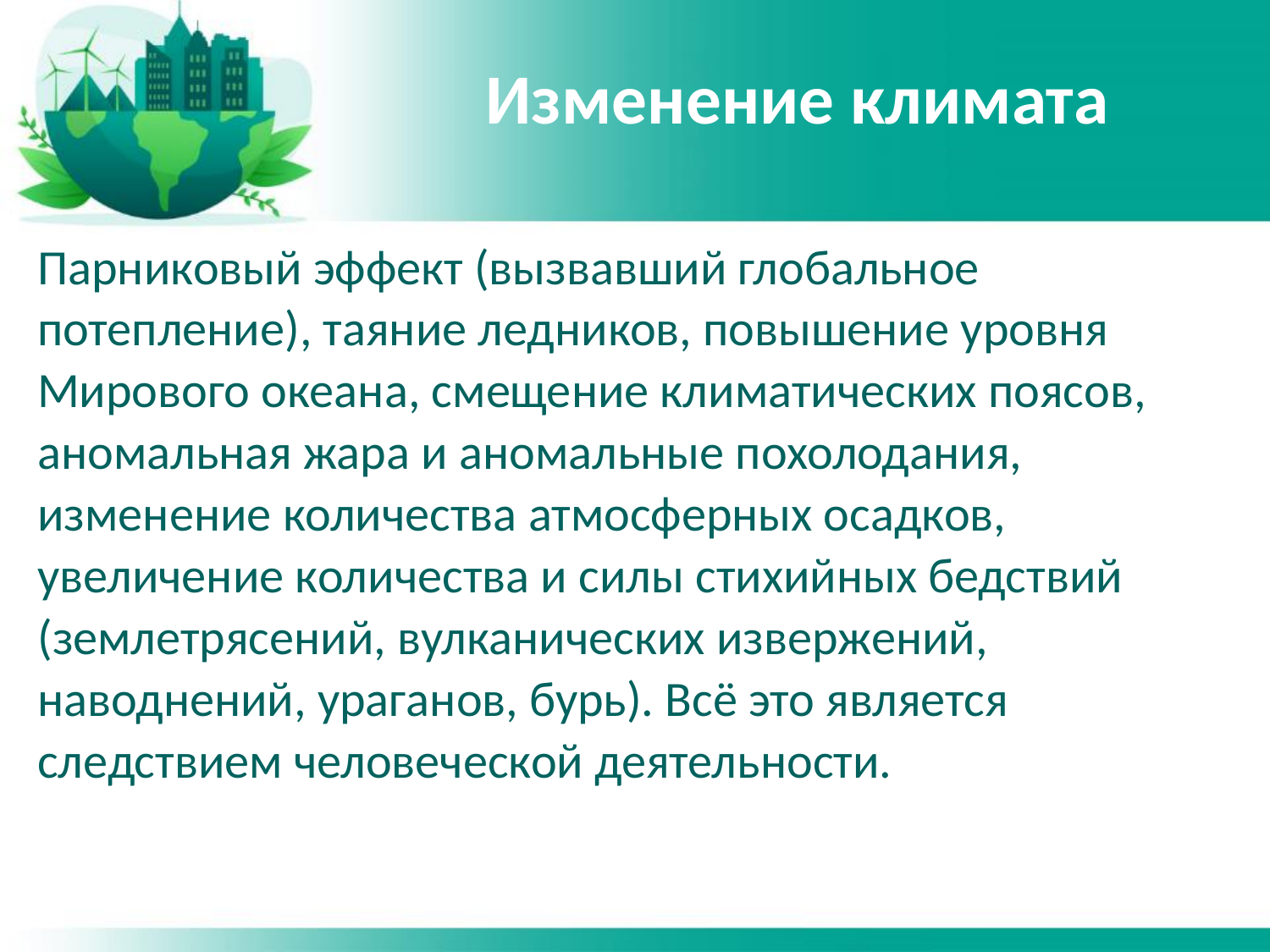

# Изменение климата
Парниковый эффект (вызвавший глобальное потепление), таяние ледников, повышение уровня Мирового океана, смещение климатических поясов, аномальная жара и аномальные похолодания, изменение количества атмосферных осадков, увеличение количества и силы стихийных бедствий (землетрясений, вулканических извержений, наводнений, ураганов, бурь). Всё это является следствием человеческой деятельности.